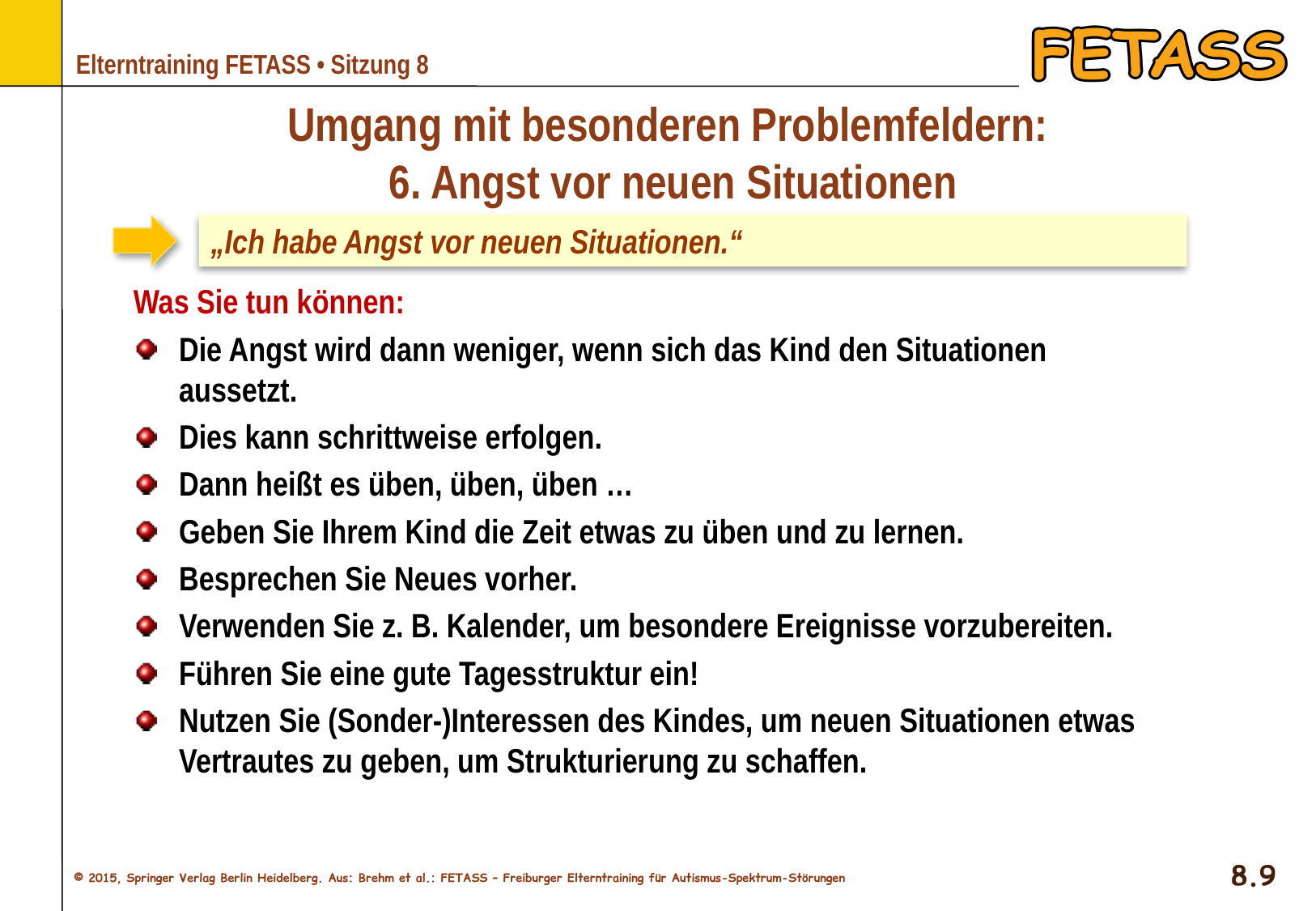

# Umgang mit besonderen Problemfeldern: 6. Angst vor neuen Situationen
„Ich habe Angst vor neuen Situationen.“

Was Sie tun können:
Die Angst wird dann weniger, wenn sich das Kind den Situationen aussetzt.
Dies kann schrittweise erfolgen.
Dann heißt es üben, üben, üben …
Geben Sie Ihrem Kind die Zeit etwas zu üben und zu lernen.
Besprechen Sie Neues vorher.
Verwenden Sie z. B. Kalender, um besondere Ereignisse vorzubereiten.
Führen Sie eine gute Tagesstruktur ein!
Nutzen Sie (Sonder-)Interessen des Kindes, um neuen Situationen etwas Vertrautes zu geben, um Strukturierung zu schaffen.
8.9